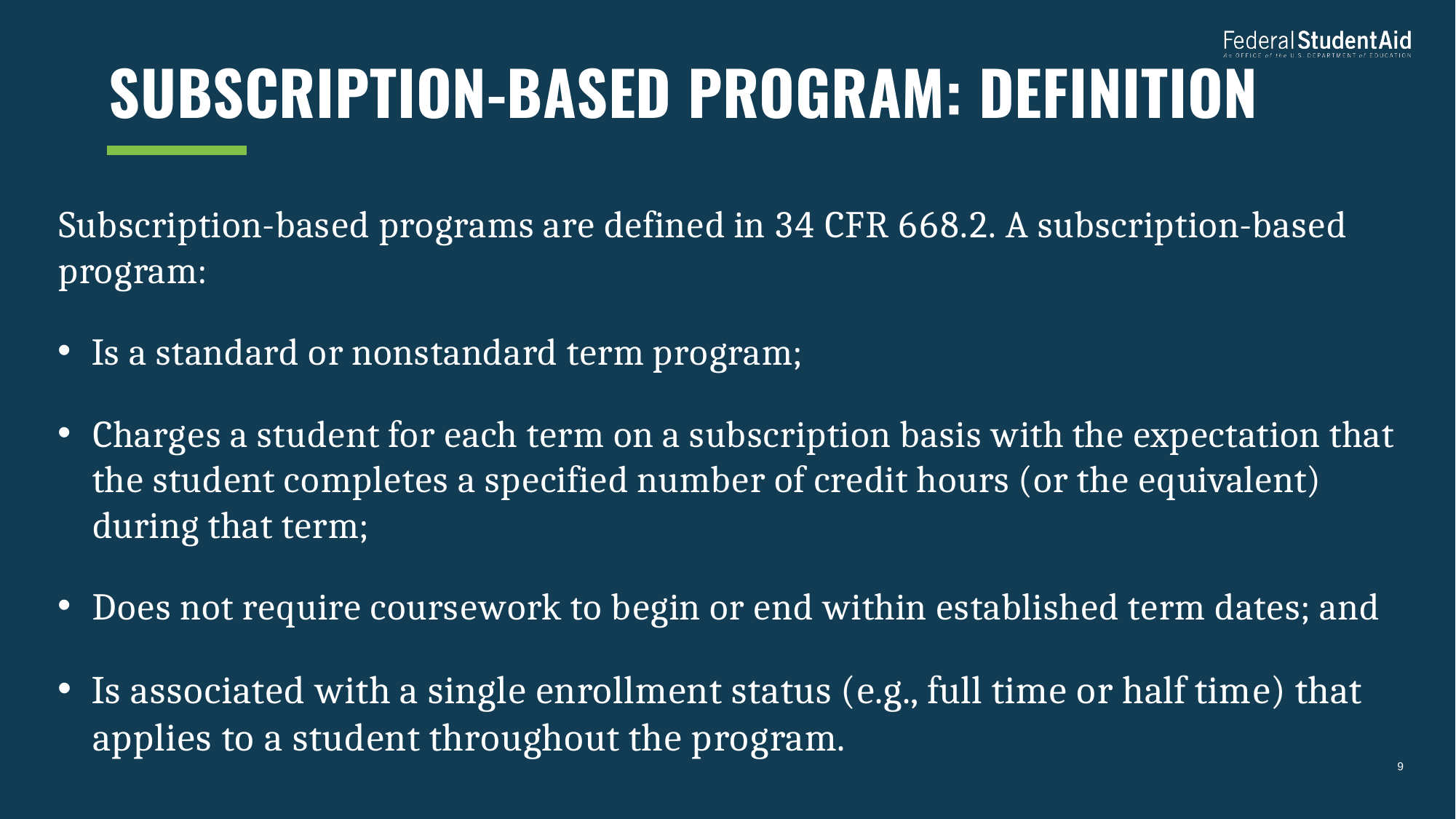

# Subscription-based program: Definition
Subscription-based programs are defined in 34 CFR 668.2. A subscription-based program:

Is a standard or nonstandard term program;

Charges a student for each term on a subscription basis with the expectation that the student completes a specified number of credit hours (or the equivalent) during that term;

Does not require coursework to begin or end within established term dates; and

Is associated with a single enrollment status (e.g., full time or half time) that applies to a student throughout the program.
9